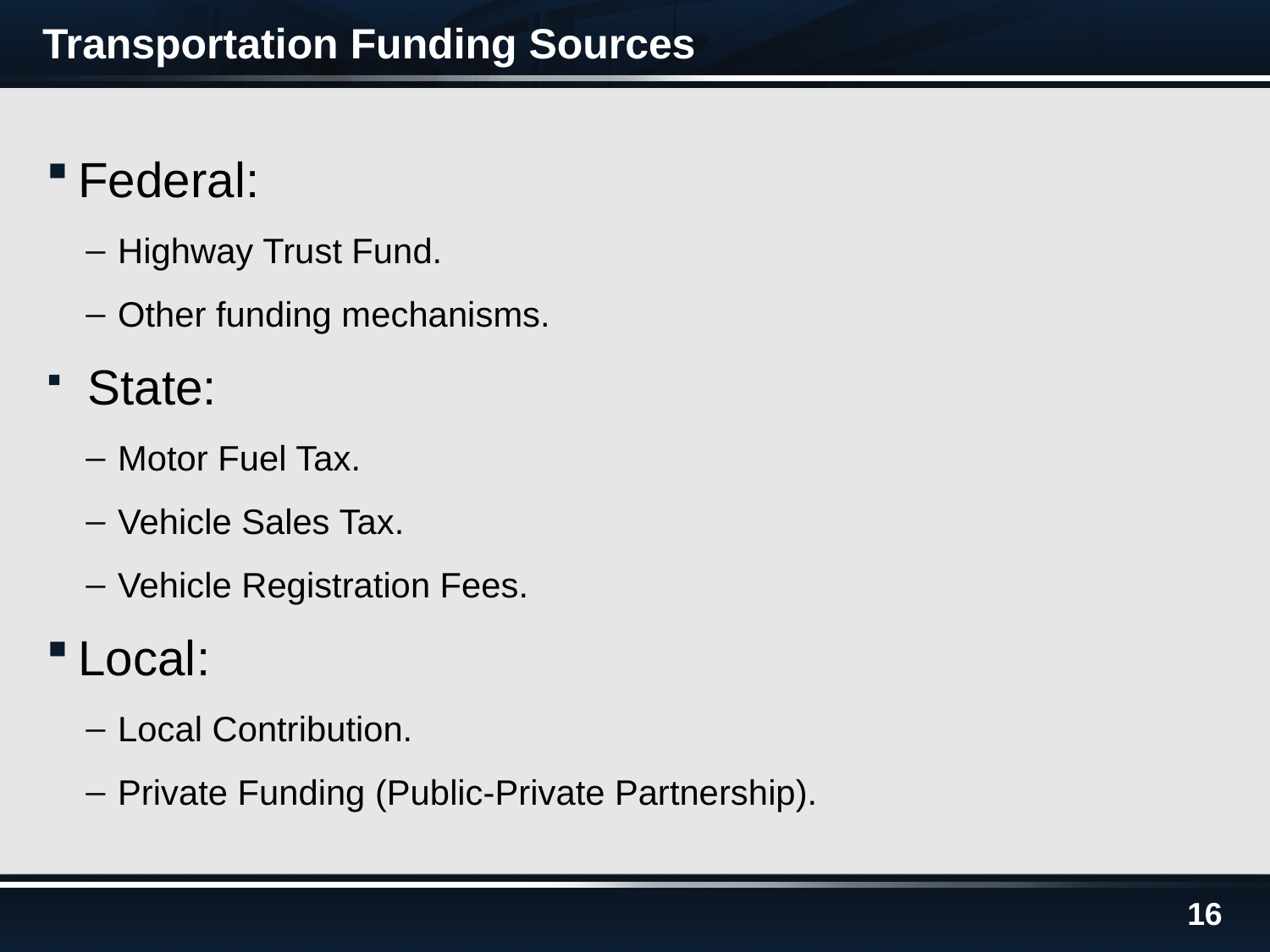

# Transportation Funding Sources
Federal:
Highway Trust Fund.
Other funding mechanisms.
 State:
Motor Fuel Tax.
Vehicle Sales Tax.
Vehicle Registration Fees.
Local:
Local Contribution.
Private Funding (Public-Private Partnership).